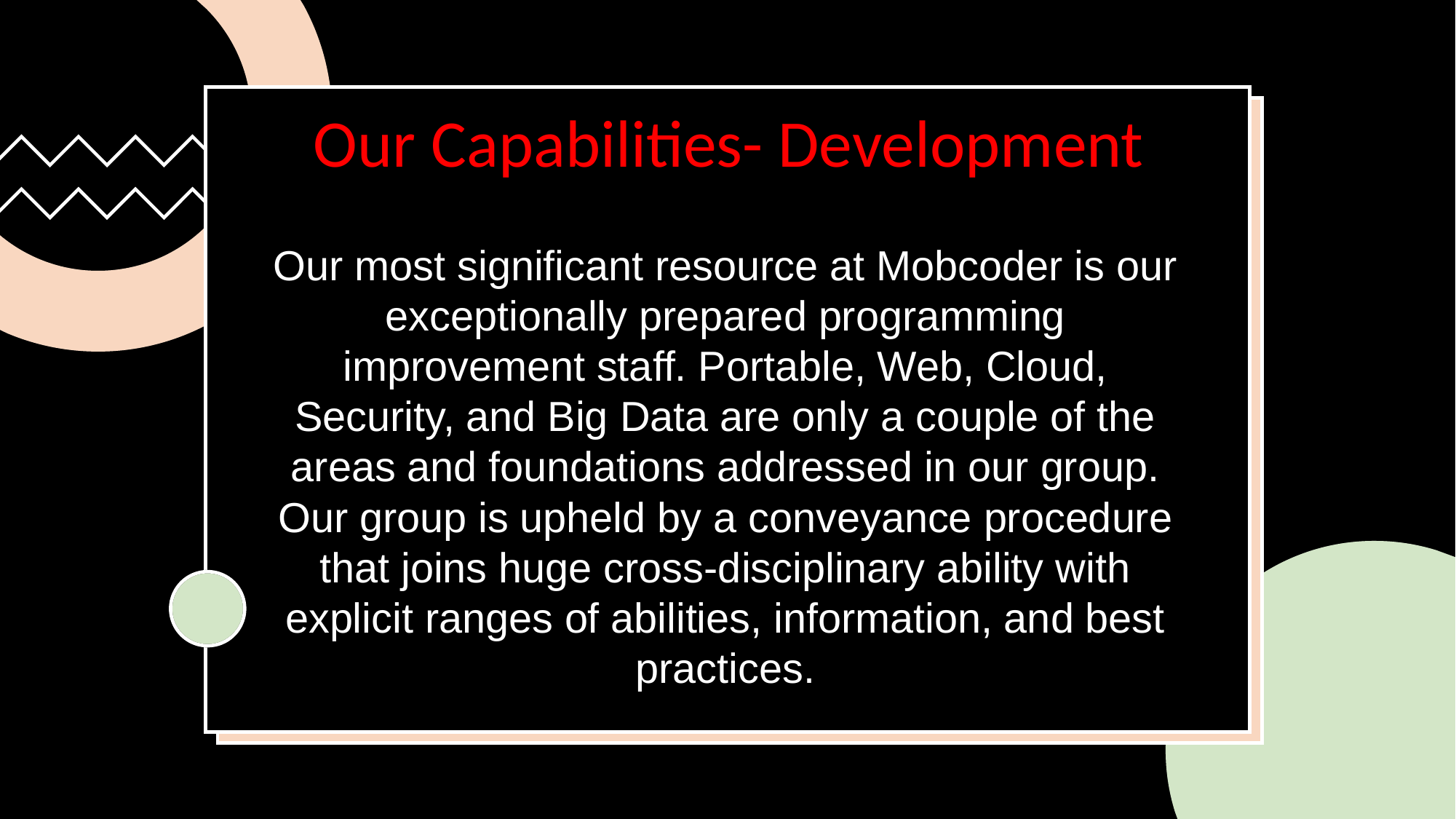

# Our Capabilities- Development

Our most significant resource at Mobcoder is our exceptionally prepared programming improvement staff. Portable, Web, Cloud, Security, and Big Data are only a couple of the areas and foundations addressed in our group. Our group is upheld by a conveyance procedure that joins huge cross-disciplinary ability with explicit ranges of abilities, information, and best practices.